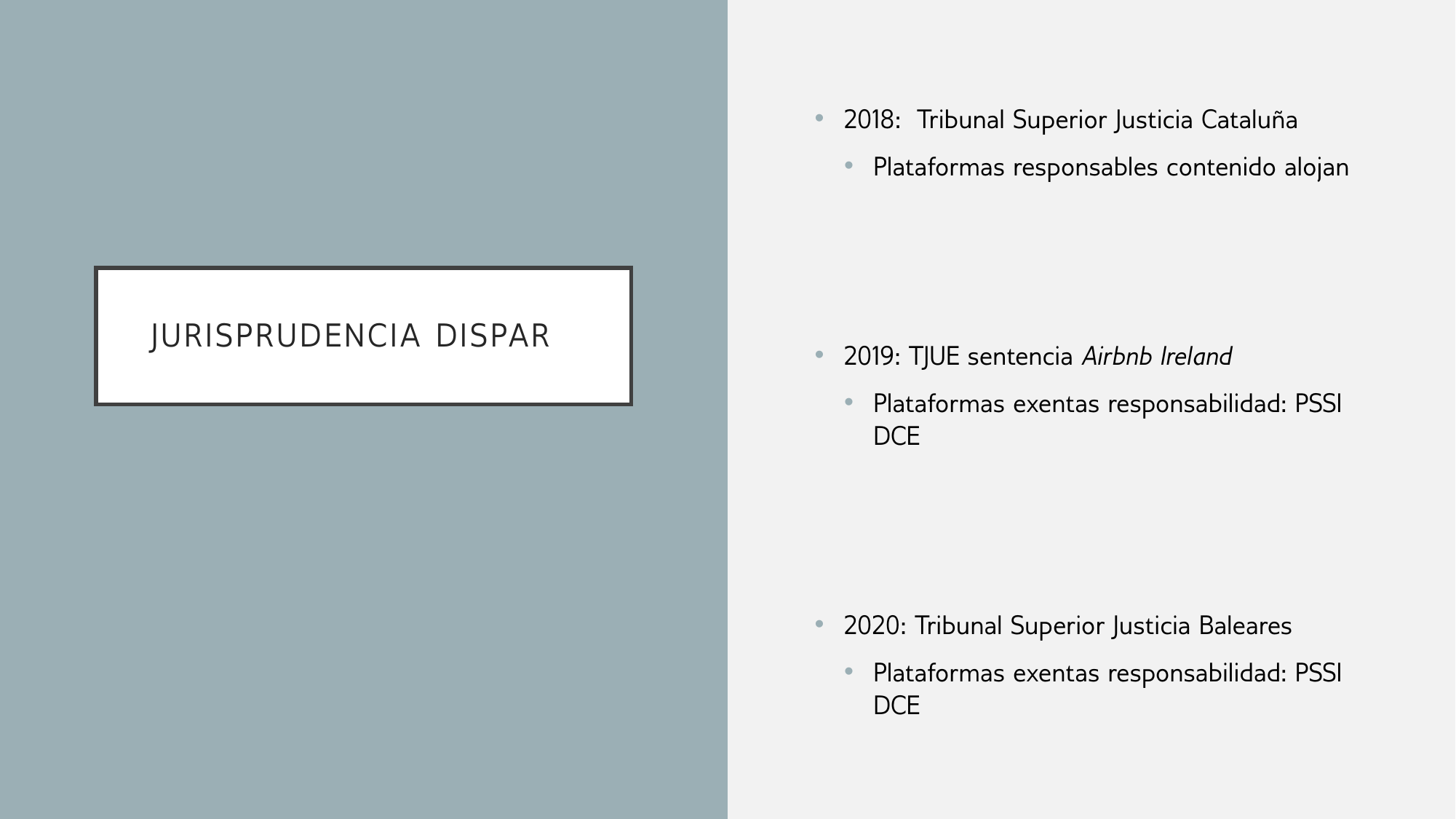

2018:  Tribunal Superior Justicia Cataluña
Plataformas responsables contenido alojan

2019: TJUE sentencia Airbnb Ireland
Plataformas exentas responsabilidad: PSSI DCE

2020: Tribunal Superior Justicia Baleares
Plataformas exentas responsabilidad: PSSI DCE

JURISPRUDENCIA DISPAR